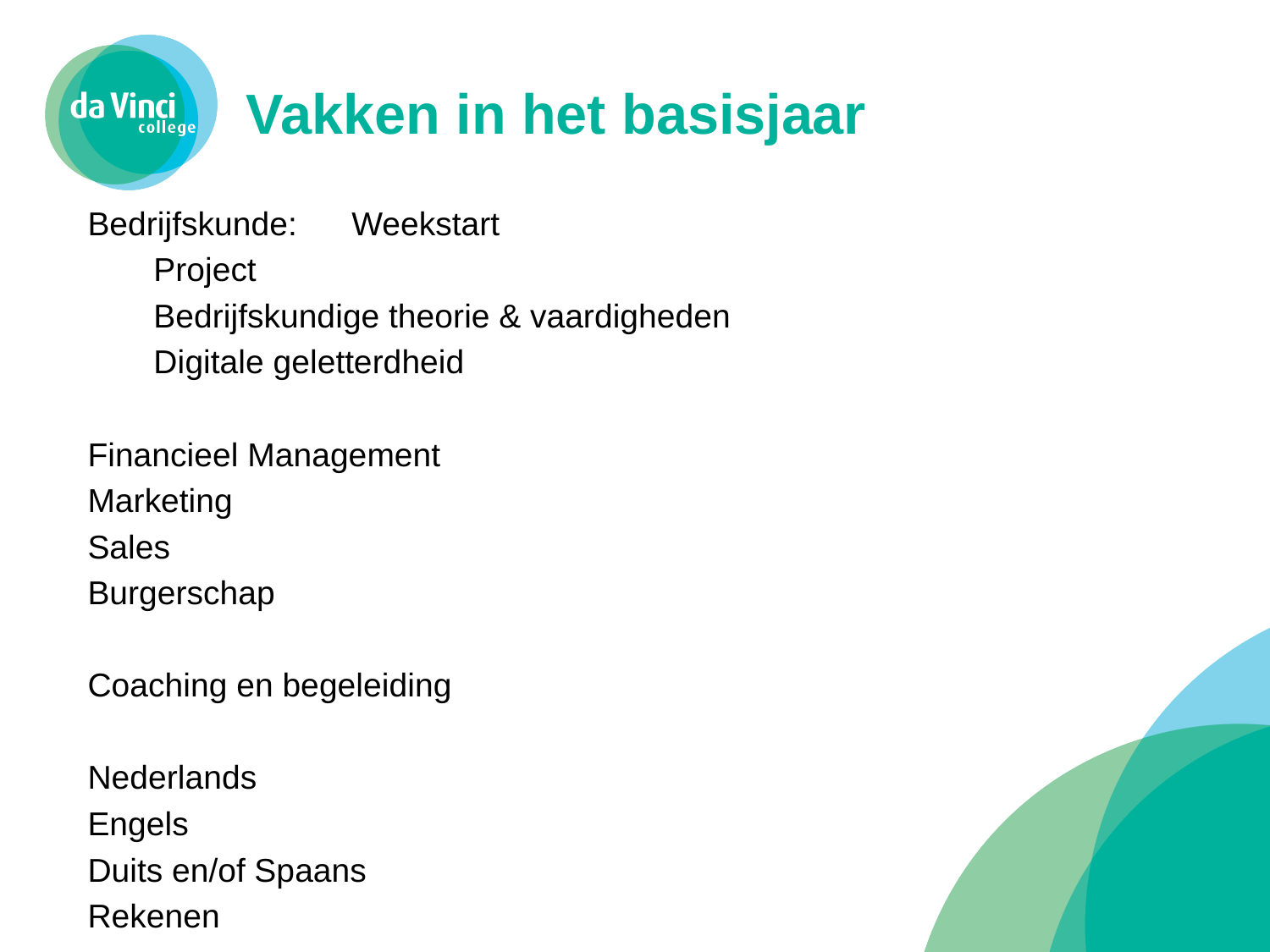

# Vakken in het basisjaar
Bedrijfskunde:	Weekstart
		Project
		Bedrijfskundige theorie & vaardigheden
		Digitale geletterdheid

Financieel Management
Marketing
Sales
Burgerschap

Coaching en begeleiding

Nederlands
Engels
Duits en/of Spaans
Rekenen